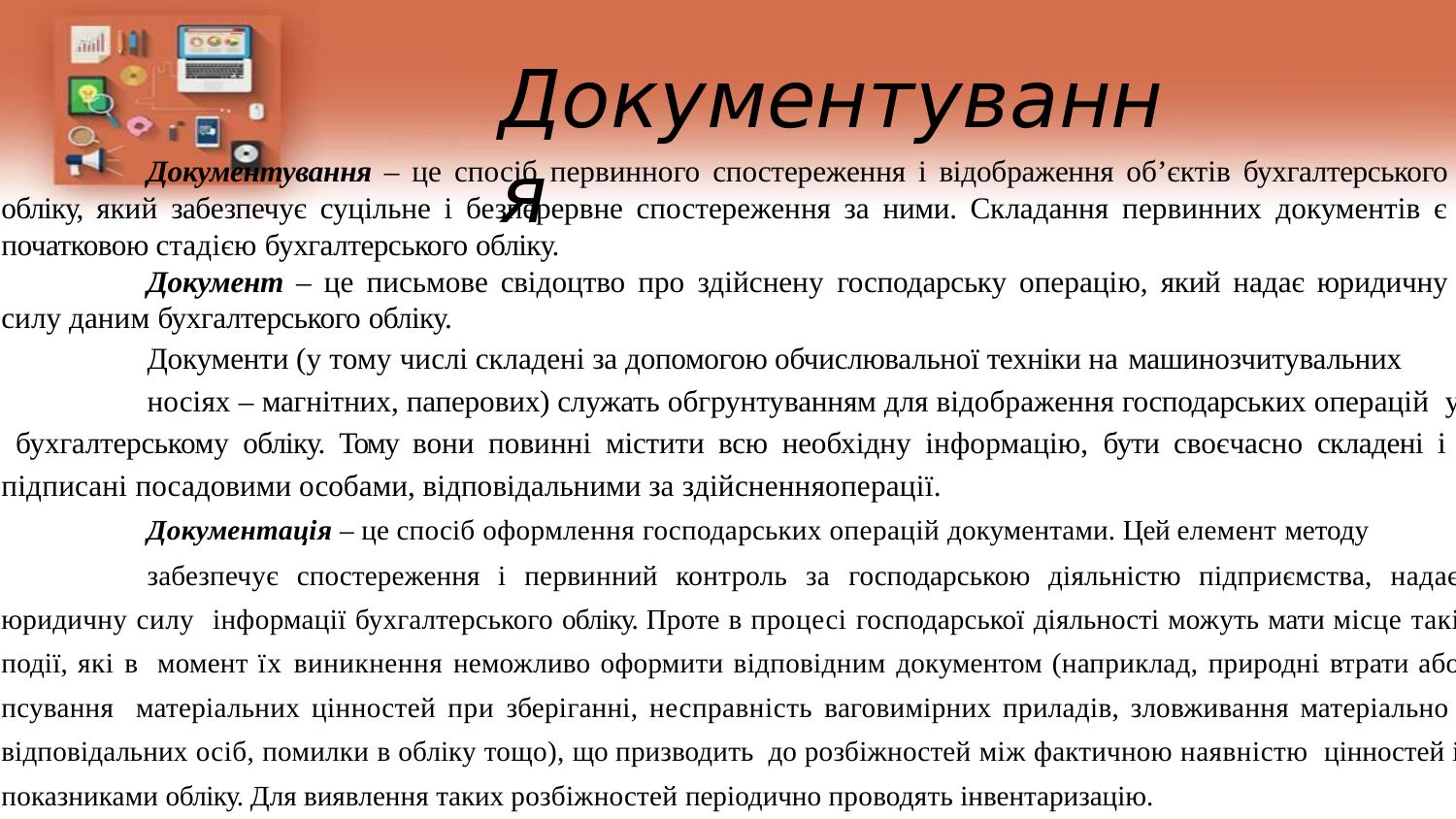

# Документування
Документування – це спосіб первинного спостереження і відображення об’єктів бухгалтерського  обліку, який забезпечує суцільне і безперервне спостереження за ними. Складання первинних документів є  початковою стадією бухгалтерського обліку.
Документ – це письмове свідоцтво про здійснену господарську операцію, який надає юридичну  силу даним бухгалтерського обліку.
Документи (у тому числі складені за допомогою обчислювальної техніки на машинозчитувальних
носіях – магнітних, паперових) служать обгрунтуванням для відображення господарських операцій  у  бухгалтерському обліку. Тому вони повинні містити всю необхідну інформацію, бути своєчасно складені і  підписані посадовими особами, відповідальними за здійсненняоперації.
Документація – це спосіб оформлення господарських операцій документами. Цей елемент методу
забезпечує спостереження і первинний контроль за господарською діяльністю підприємства, надає юридичну силу  інформації бухгалтерського обліку. Проте в процесі господарської діяльності можуть мати місце такі події, які в  момент їх виникнення неможливо оформити відповідним документом (наприклад, природні втрати або псування  матеріальних цінностей при зберіганні, несправність ваговимірних приладів, зловживання матеріально  відповідальних осіб, помилки в обліку тощо), що призводить до розбіжностей між фактичною наявністю  цінностей і показниками обліку. Для виявлення таких розбіжностей періодично проводять інвентаризацію.